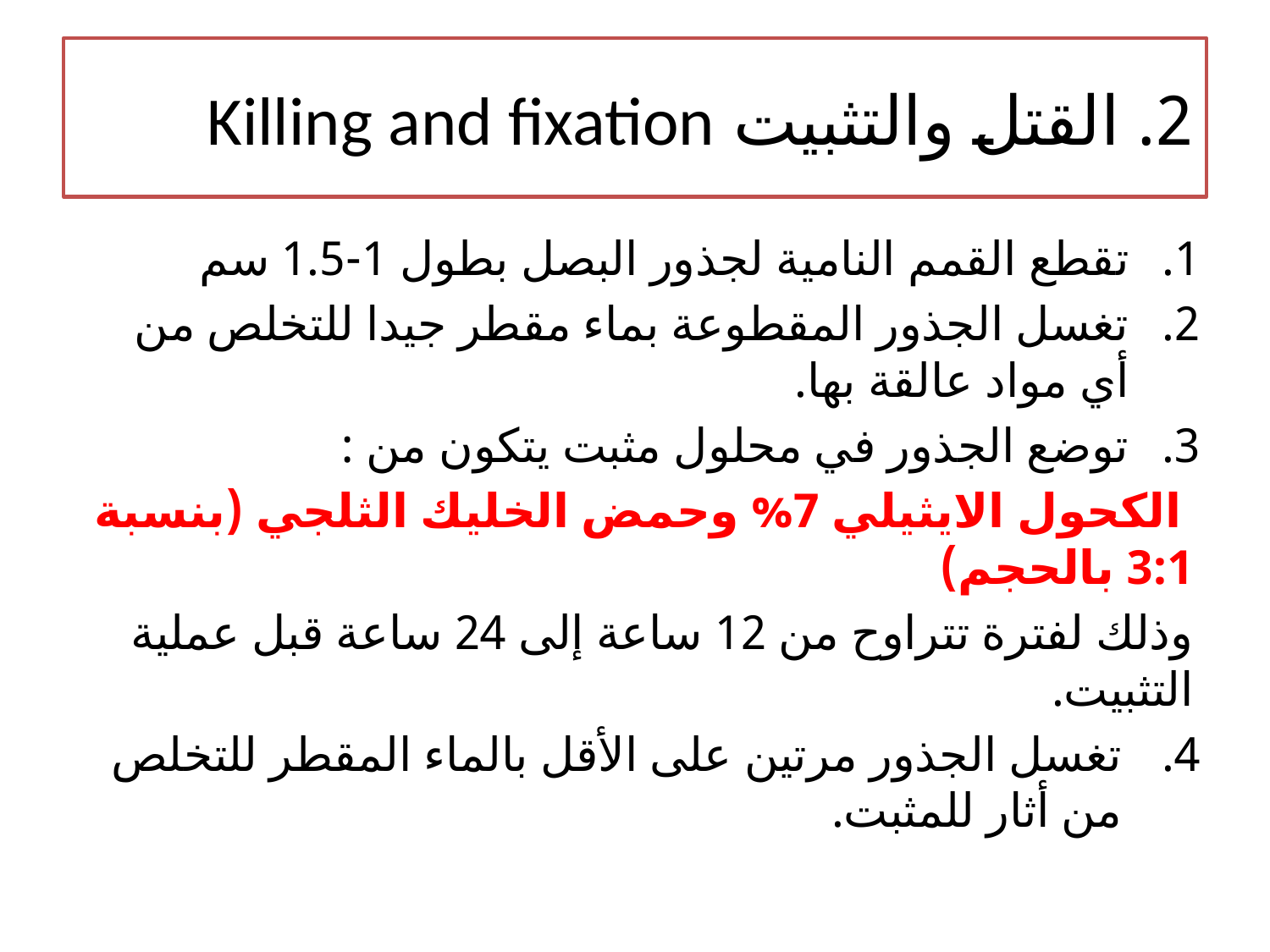

# 2. القتل والتثبيت Killing and fixation
تقطع القمم النامية لجذور البصل بطول 1-1.5 سم
تغسل الجذور المقطوعة بماء مقطر جيدا للتخلص من أي مواد عالقة بها.
توضع الجذور في محلول مثبت يتكون من :
 الكحول الايثيلي 7% وحمض الخليك الثلجي (بنسبة 3:1 بالحجم)
وذلك لفترة تتراوح من 12 ساعة إلى 24 ساعة قبل عملية التثبيت.
تغسل الجذور مرتين على الأقل بالماء المقطر للتخلص من أثار للمثبت.